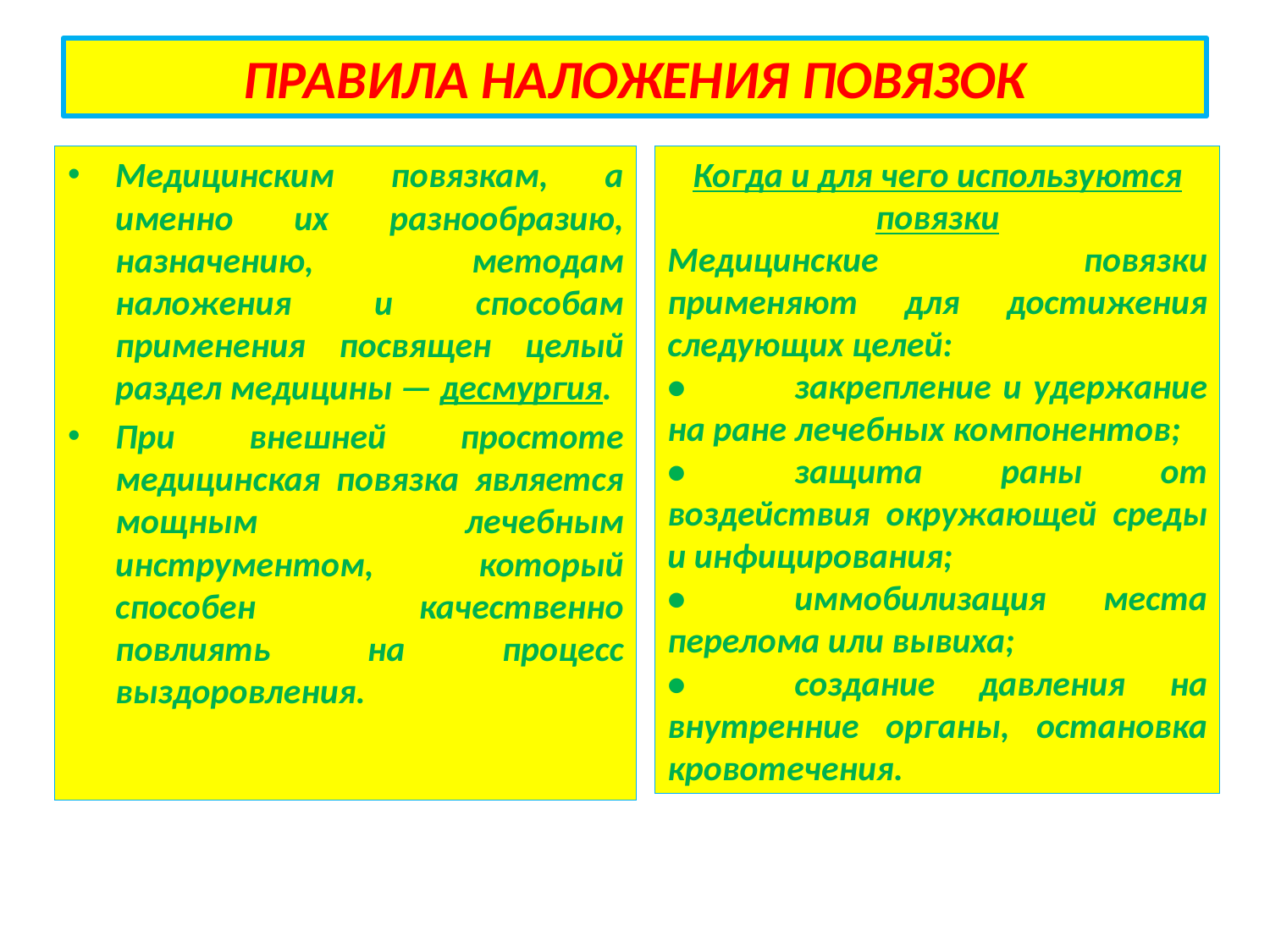

# ПРАВИЛА НАЛОЖЕНИЯ ПОВЯЗОК
Медицинским повязкам, а именно их разнообразию, назначению, методам наложения и способам применения посвящен целый раздел медицины — десмургия.
При внешней простоте медицинская повязка является мощным лечебным инструментом, который способен качественно повлиять на процесс выздоровления.
Когда и для чего используются повязки
Медицинские повязки применяют для достижения следующих целей:
•	закрепление и удержание на ране лечебных компонентов;
•	защита раны от воздействия окружающей среды и инфицирования;
•	иммобилизация места перелома или вывиха;
•	создание давления на внутренние органы, остановка кровотечения.